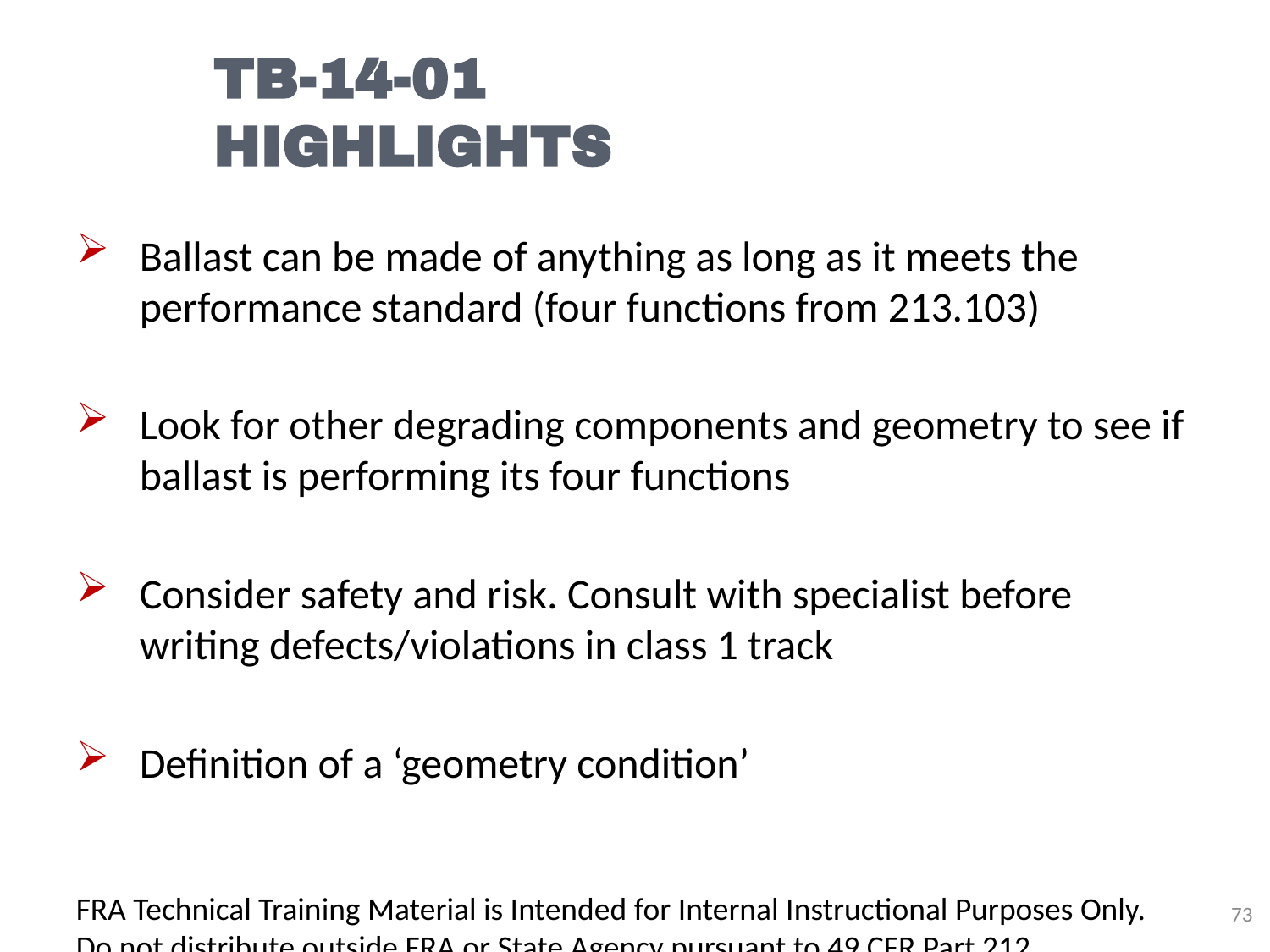

# TB-14-01 Highlights
Ballast can be made of anything as long as it meets the performance standard (four functions from 213.103)

Look for other degrading components and geometry to see if ballast is performing its four functions

Consider safety and risk. Consult with specialist before writing defects/violations in class 1 track

Definition of a ‘geometry condition’
FRA Technical Training Material is Intended for Internal Instructional Purposes Only.
Do not distribute outside FRA or State Agency pursuant to 49 CFR Part 212.
73